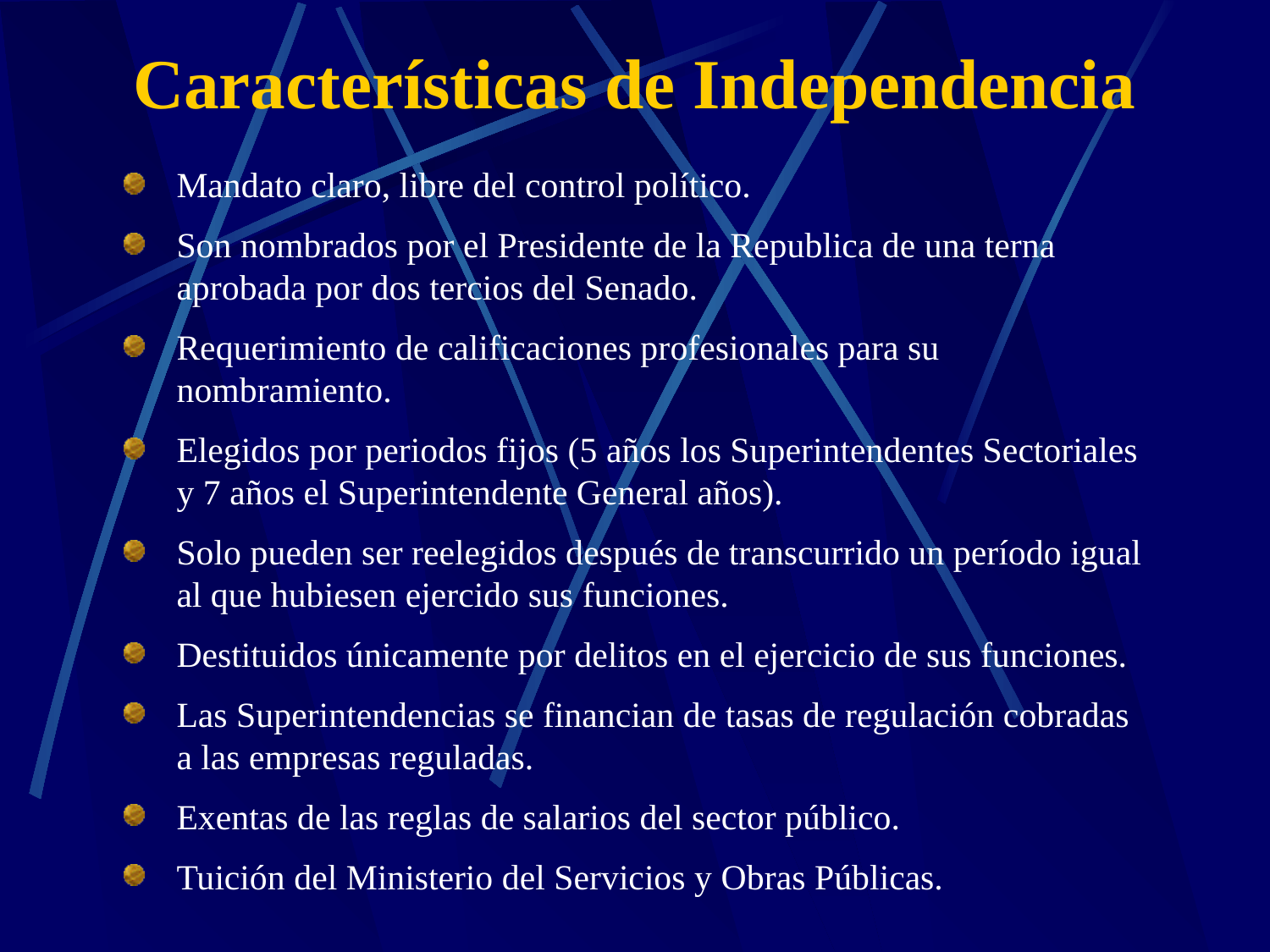

Características de Independencia
Mandato claro, libre del control político.
Son nombrados por el Presidente de la Republica de una terna aprobada por dos tercios del Senado.
Requerimiento de calificaciones profesionales para su nombramiento.
Elegidos por periodos fijos (5 años los Superintendentes Sectoriales y 7 años el Superintendente General años).
Solo pueden ser reelegidos después de transcurrido un período igual al que hubiesen ejercido sus funciones.
Destituidos únicamente por delitos en el ejercicio de sus funciones.
Las Superintendencias se financian de tasas de regulación cobradas a las empresas reguladas.
Exentas de las reglas de salarios del sector público.
Tuición del Ministerio del Servicios y Obras Públicas.